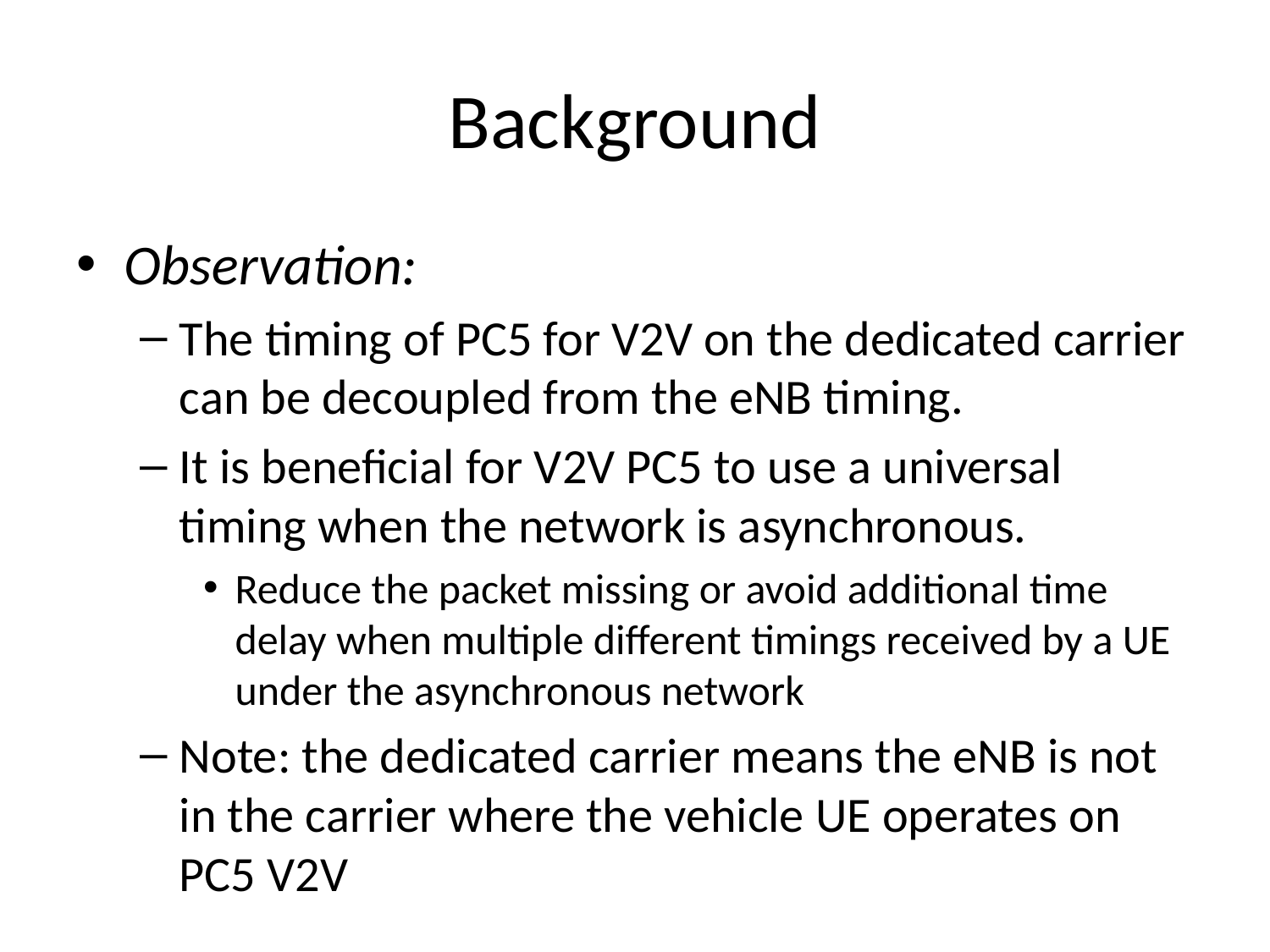

# Background
Observation:
The timing of PC5 for V2V on the dedicated carrier can be decoupled from the eNB timing.
It is beneficial for V2V PC5 to use a universal timing when the network is asynchronous.
Reduce the packet missing or avoid additional time delay when multiple different timings received by a UE under the asynchronous network
Note: the dedicated carrier means the eNB is not in the carrier where the vehicle UE operates on PC5 V2V